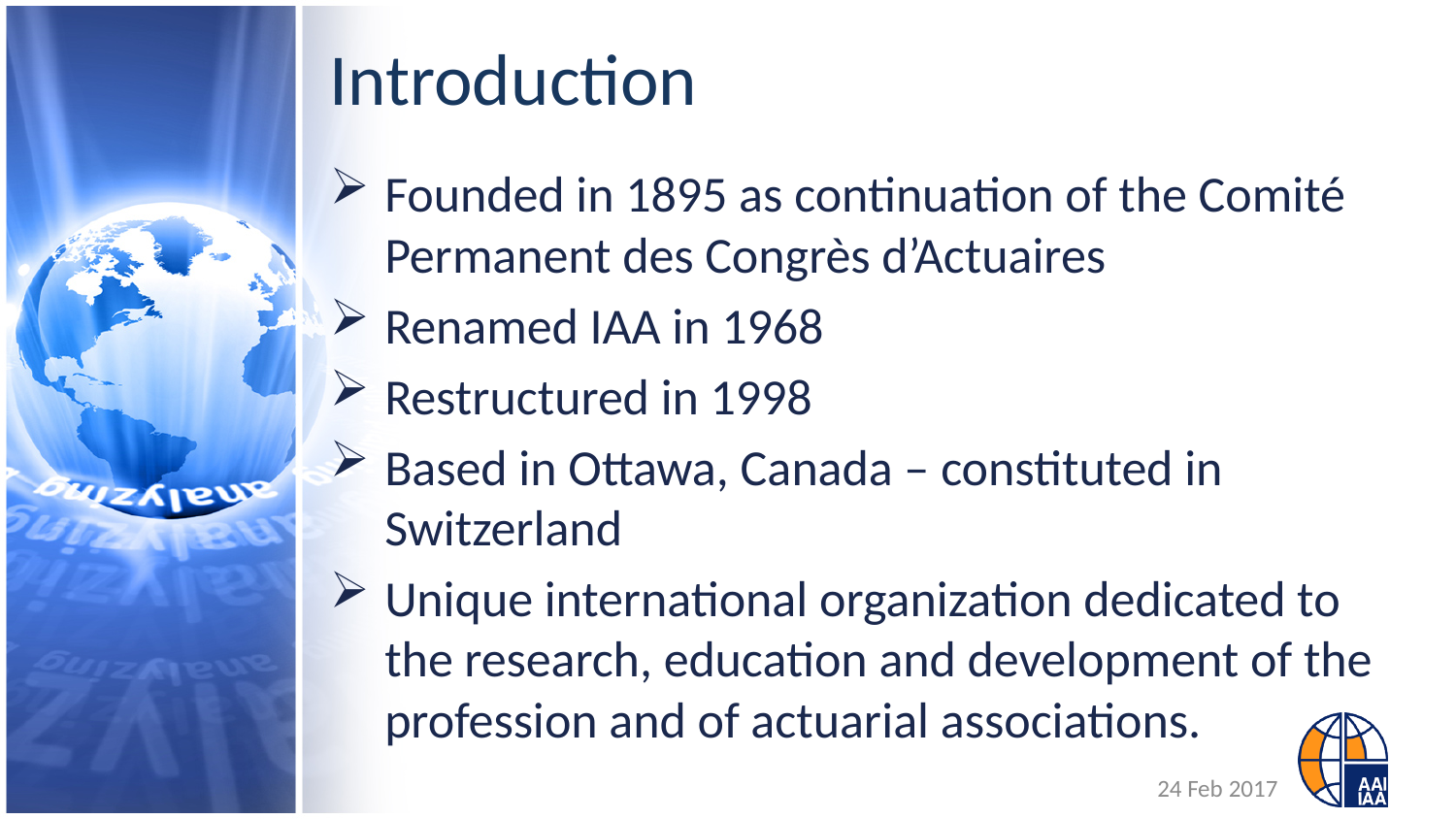

# Introduction
Founded in 1895 as continuation of the Comité Permanent des Congrès d’Actuaires
Renamed IAA in 1968
Restructured in 1998
Based in Ottawa, Canada – constituted in Switzerland
Unique international organization dedicated to the research, education and development of the profession and of actuarial associations.

24 Feb 2017